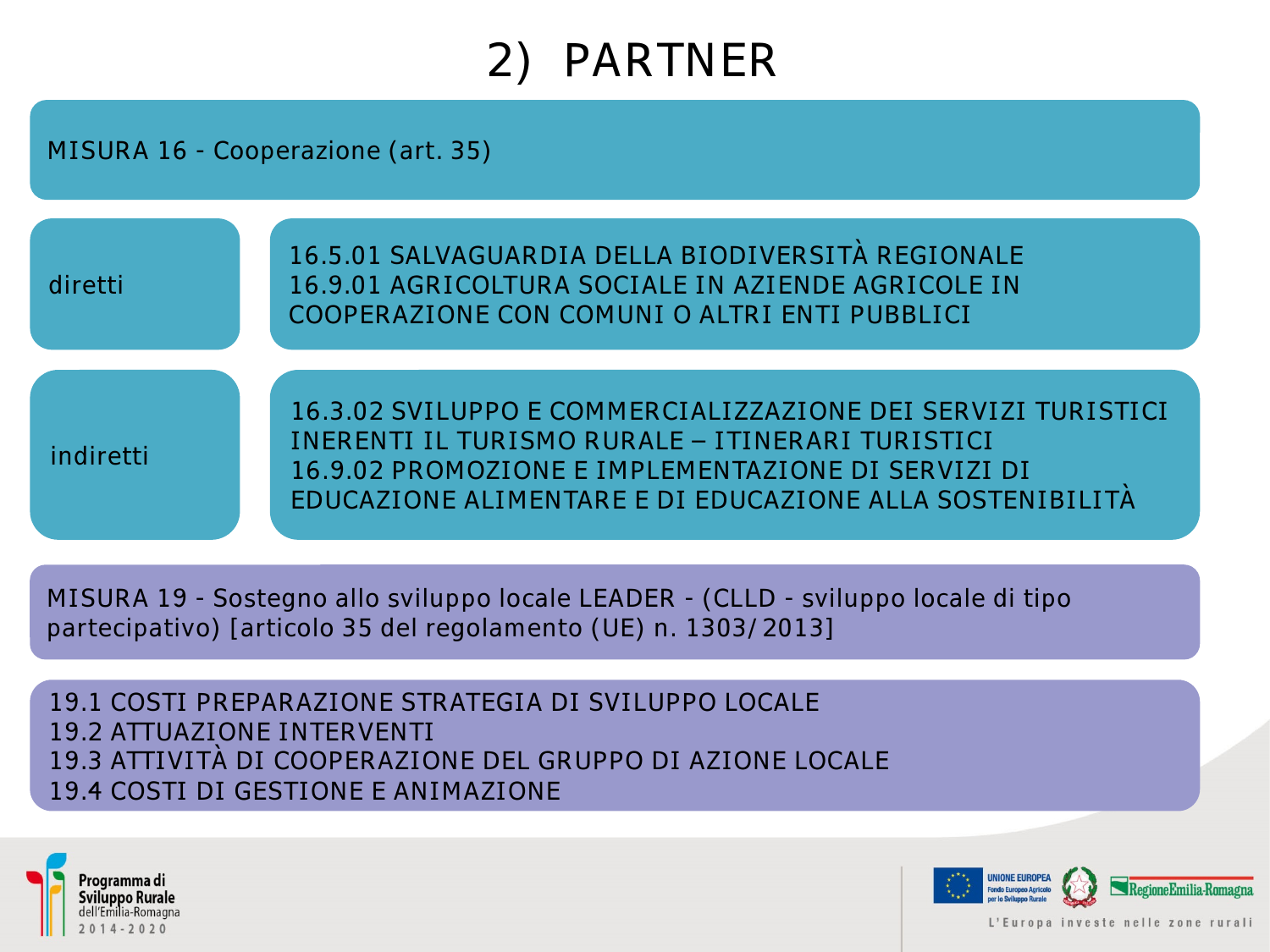

2)  PARTNER
MISURA 16 - Cooperazione (art. 35)
diretti
16.5.01 SALVAGUARDIA DELLA BIODIVERSITÀ REGIONALE
16.9.01 AGRICOLTURA SOCIALE IN AZIENDE AGRICOLE IN COOPERAZIONE CON COMUNI O ALTRI ENTI PUBBLICI
indiretti
16.3.02 SVILUPPO E COMMERCIALIZZAZIONE DEI SERVIZI TURISTICI INERENTI IL TURISMO RURALE – ITINERARI TURISTICI
16.9.02 PROMOZIONE E IMPLEMENTAZIONE DI SERVIZI DI EDUCAZIONE ALIMENTARE E DI EDUCAZIONE ALLA SOSTENIBILITÀ
MISURA 19 - Sostegno allo sviluppo locale LEADER - (CLLD - sviluppo locale di tipo partecipativo) [articolo 35 del regolamento (UE) n. 1303/2013]
19.1 COSTI PREPARAZIONE STRATEGIA DI SVILUPPO LOCALE
19.2 ATTUAZIONE INTERVENTI
19.3 ATTIVITÀ DI COOPERAZIONE DEL GRUPPO DI AZIONE LOCALE
19.4 COSTI DI GESTIONE E ANIMAZIONE